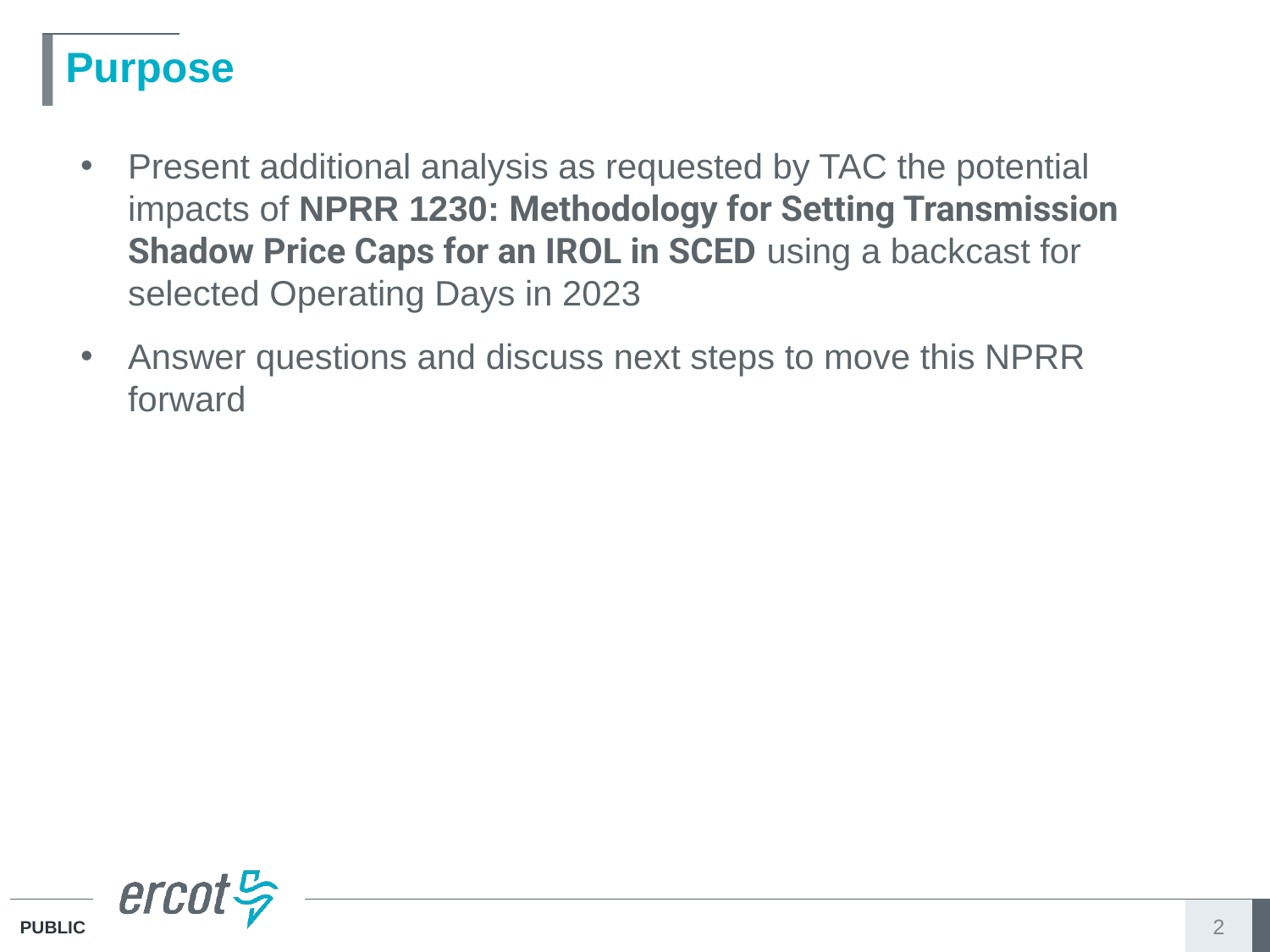

# Purpose
Present additional analysis as requested by TAC the potential impacts of NPRR 1230: Methodology for Setting Transmission Shadow Price Caps for an IROL in SCED using a backcast for selected Operating Days in 2023
Answer questions and discuss next steps to move this NPRR forward
2